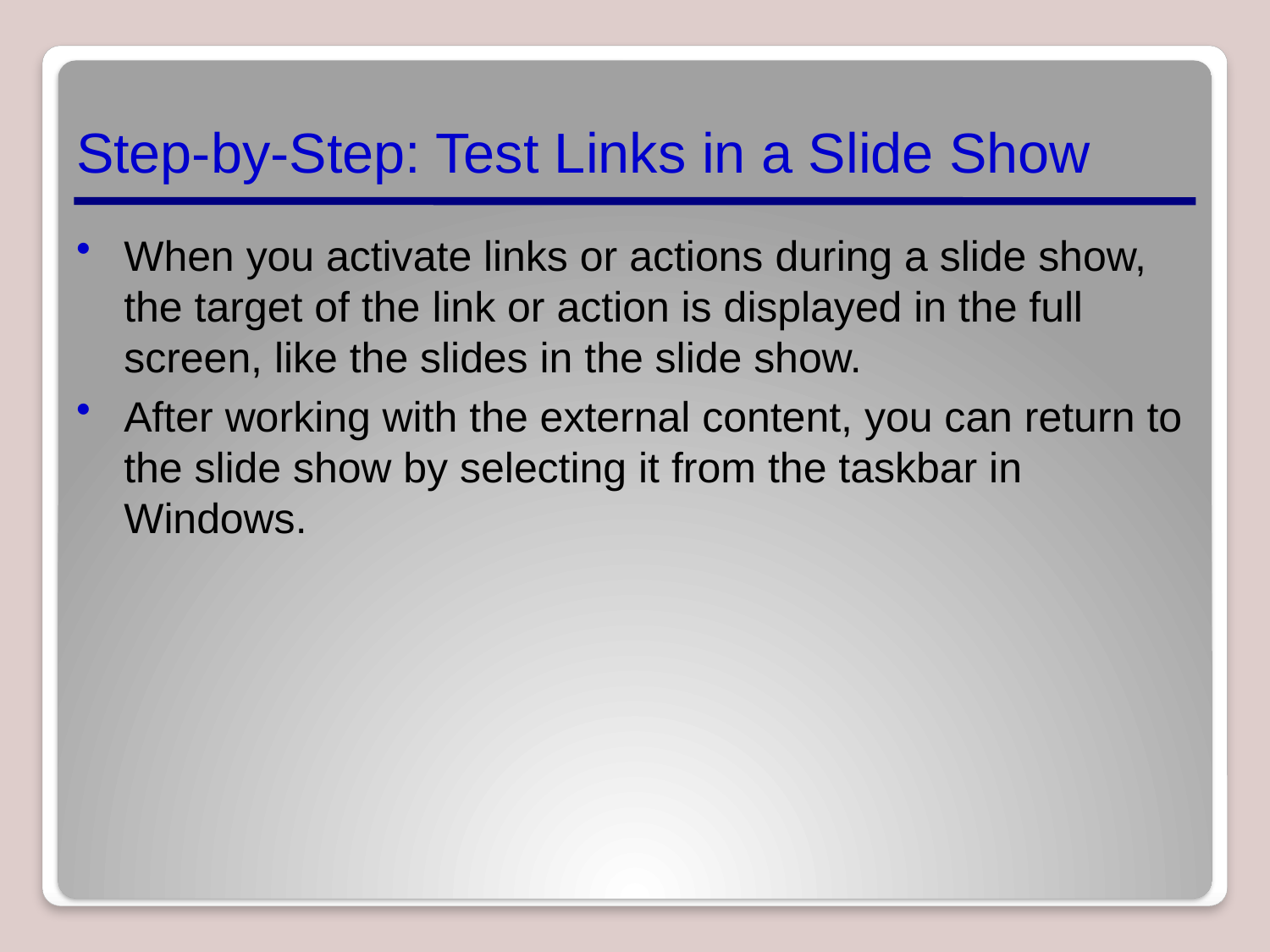

# Step-by-Step: Test Links in a Slide Show
When you activate links or actions during a slide show, the target of the link or action is displayed in the full screen, like the slides in the slide show.
After working with the external content, you can return to the slide show by selecting it from the taskbar in Windows.